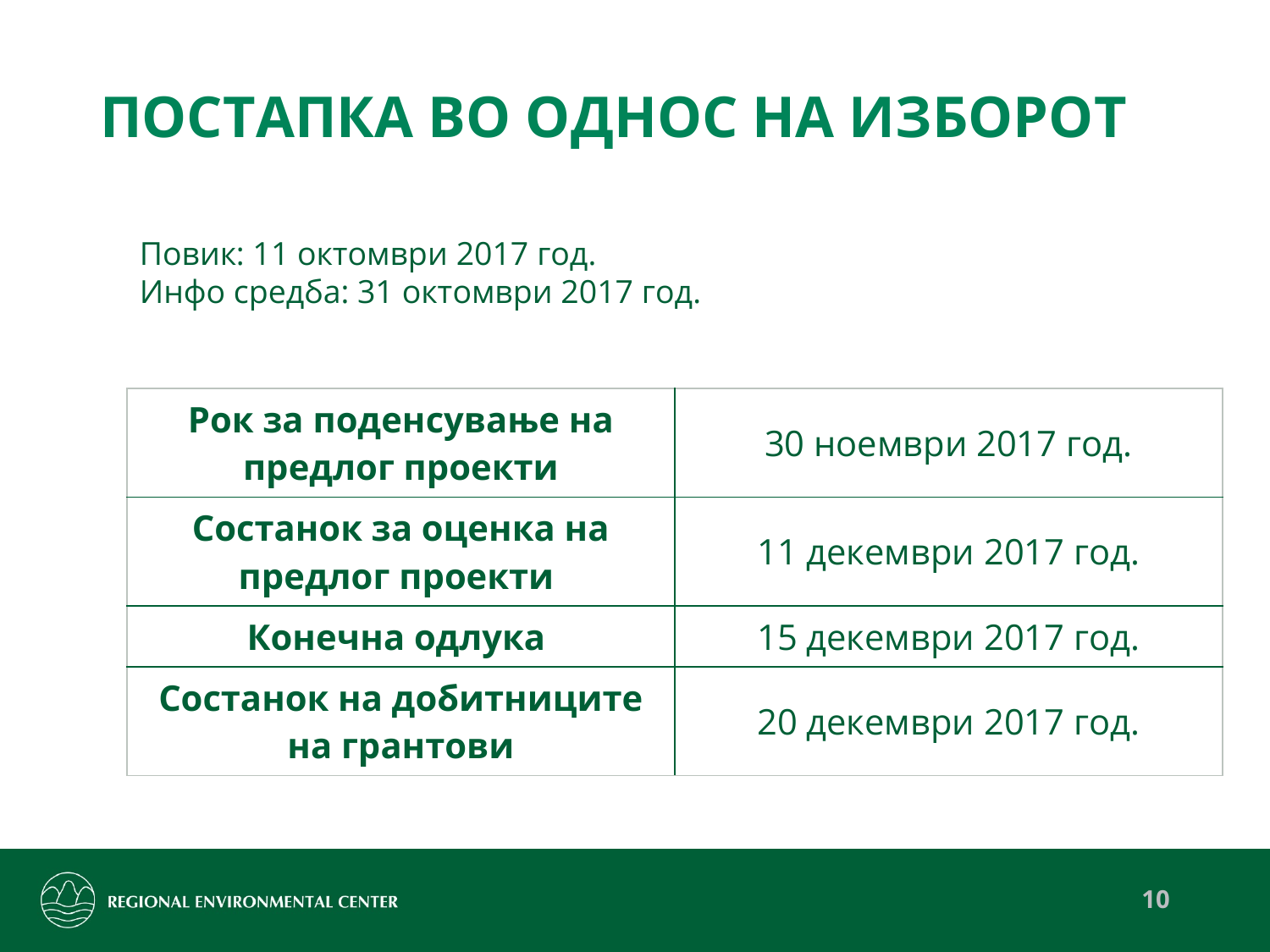

# ПОСТАПКА ВО ОДНОС НА ИЗБОРОТ
Повик: 11 октомври 2017 год.
Инфо средба: 31 октомври 2017 год.
| Рок за поденсување на предлог проекти | 30 ноември 2017 год. |
| --- | --- |
| Состанок за оценка на предлог проекти | 11 декември 2017 год. |
| Конечна одлука | 15 декември 2017 год. |
| Состанок на добитниците на грантови | 20 декември 2017 год. |
10